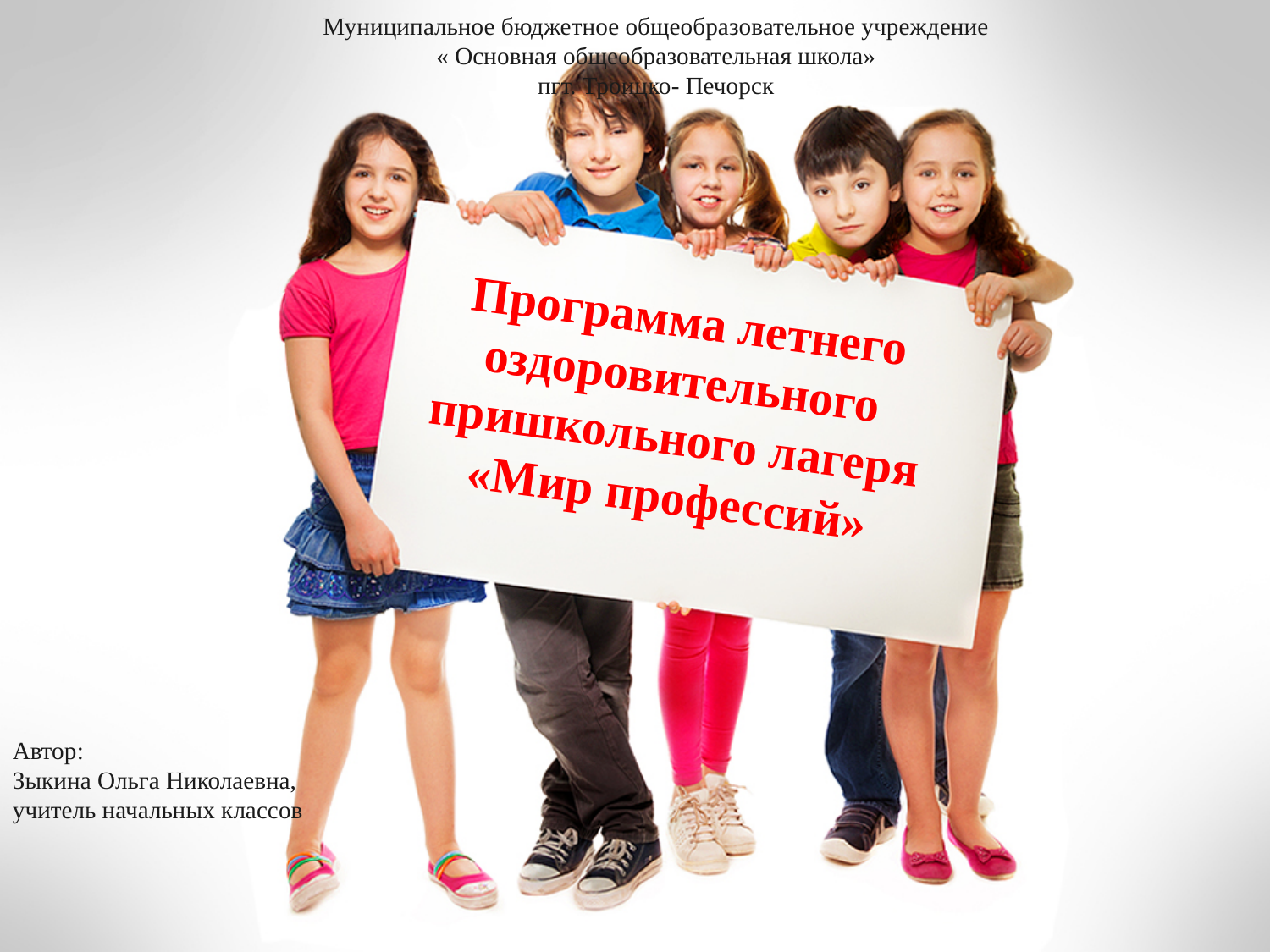

Муниципальное бюджетное общеобразовательное учреждение
« Основная общеобразовательная школа»
пгт. Троицко- Печорск
Программа летнего оздоровительного пришкольного лагеря
«Мир профессий»
Автор:
Зыкина Ольга Николаевна,
учитель начальных классов